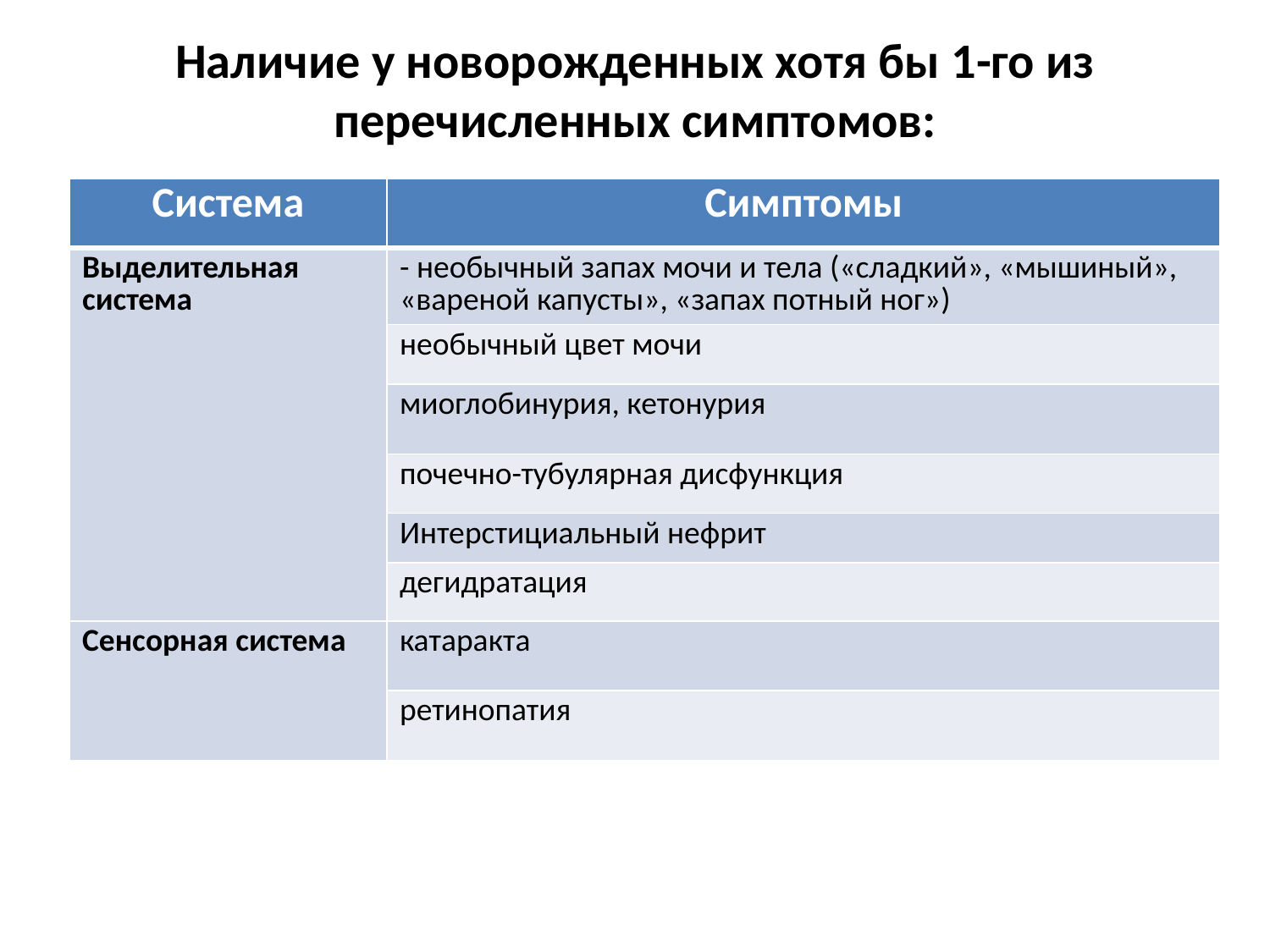

# Наличие у новорожденных хотя бы 1-го из перечисленных симптомов:
| Система | Симптомы |
| --- | --- |
| Выделительная система | - необычный запах мочи и тела («сладкий», «мышиный», «вареной капусты», «запах потный ног») |
|  | необычный цвет мочи |
|  | миоглобинурия, кетонурия |
|  | почечно-тубулярная дисфункция |
|  | Интерстициальный нефрит |
|  | дегидратация |
| Сенсорная система | катаракта |
|  | ретинопатия |